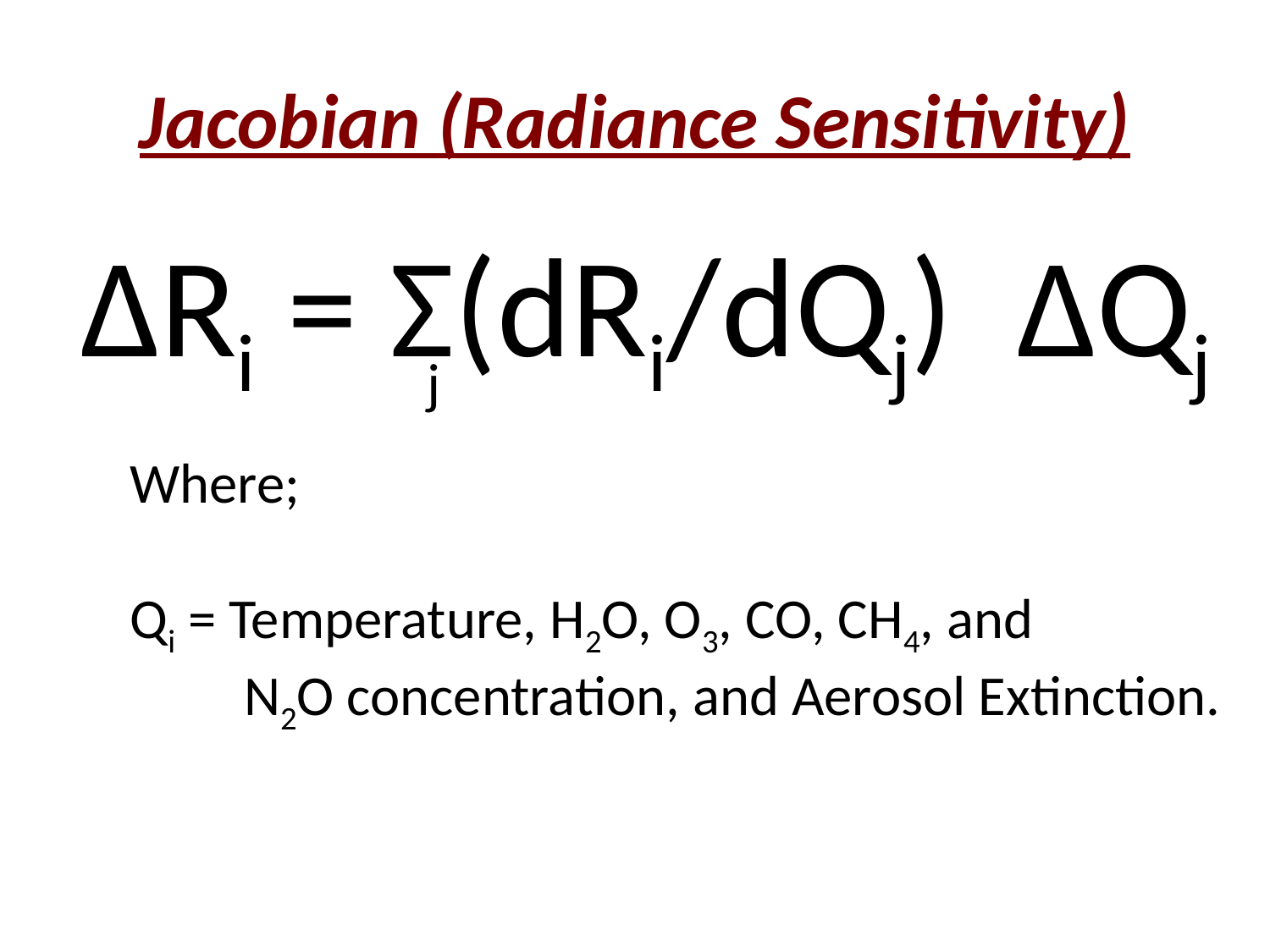

# Jacobian (Radiance Sensitivity)
ΔRi = Σ(dRi/dQj)  ΔQj
j
Where;

Qi = Temperature, H2O, O3, CO, CH4, and
         N2O concentration, and Aerosol Extinction.